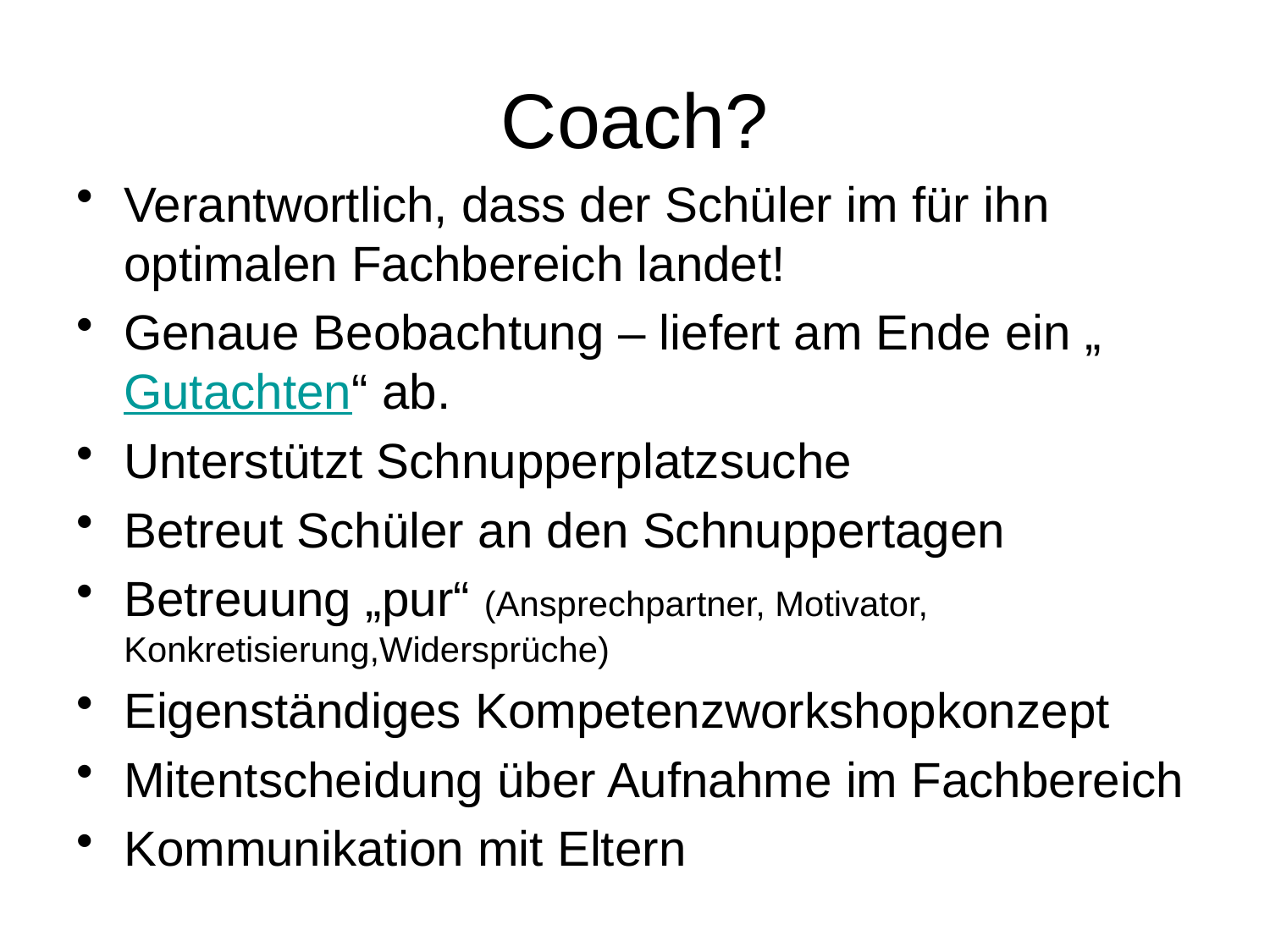

# Coach?
Verantwortlich, dass der Schüler im für ihn optimalen Fachbereich landet!
Genaue Beobachtung – liefert am Ende ein „Gutachten“ ab.
Unterstützt Schnupperplatzsuche
Betreut Schüler an den Schnuppertagen
Betreuung „pur“ (Ansprechpartner, Motivator, Konkretisierung,Widersprüche)
Eigenständiges Kompetenzworkshopkonzept
Mitentscheidung über Aufnahme im Fachbereich
Kommunikation mit Eltern